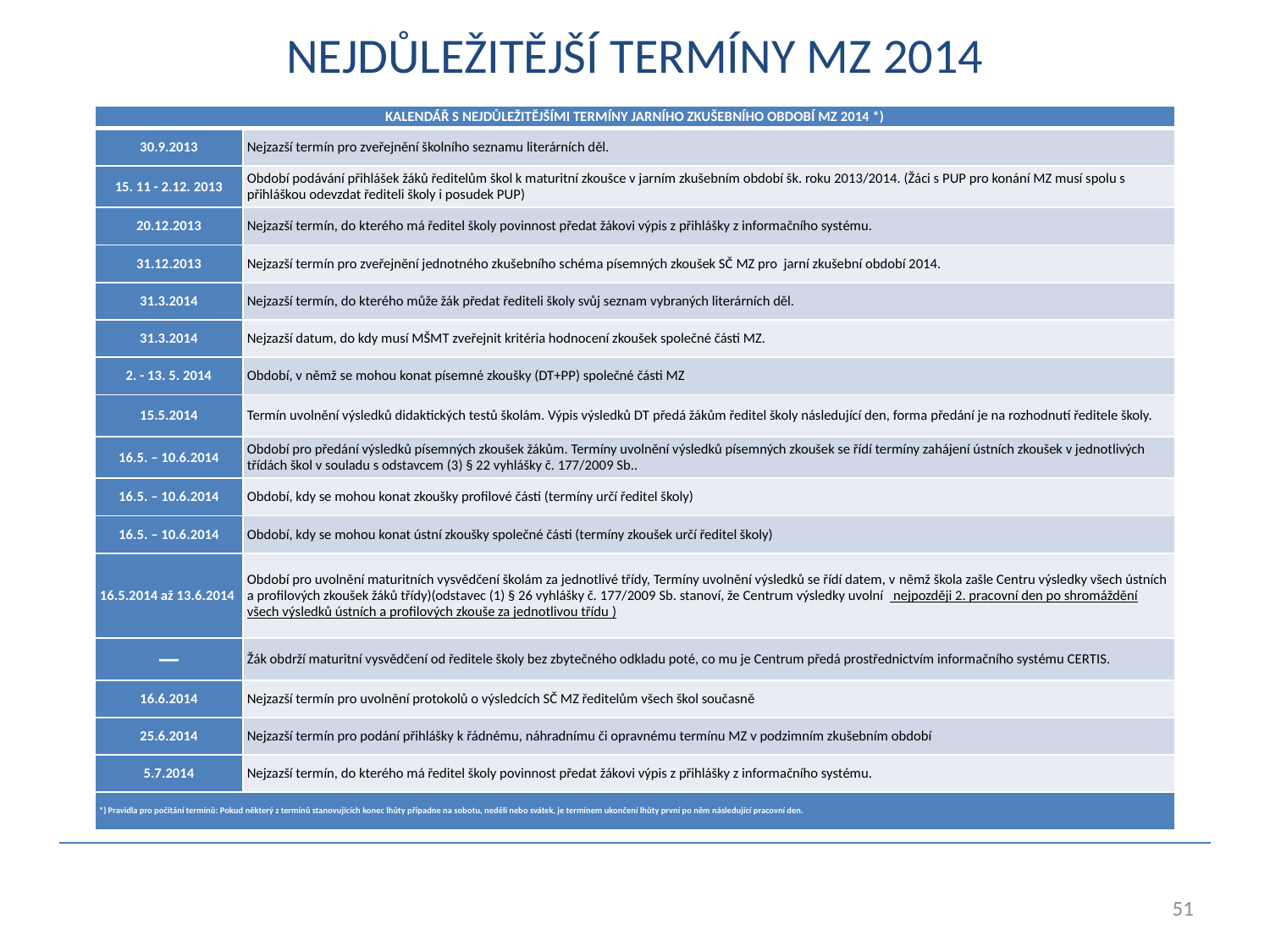

NEJDŮLEŽITĚJŠÍ TERMÍNY MZ 2014
| KALENDÁŘ S NEJDŮLEŽITĚJŠÍMI TERMÍNY JARNÍHO ZKUŠEBNÍHO OBDOBÍ MZ 2014 \*) |  |
| --- | --- |
| 30.9.2013 | Nejzazší termín pro zveřejnění školního seznamu literárních děl. |
| 15. 11 - 2.12. 2013 | Období podávání přihlášek žáků ředitelům škol k maturitní zkoušce v jarním zkušebním období šk. roku 2013/2014. (Žáci s PUP pro konání MZ musí spolu s přihláškou odevzdat řediteli školy i posudek PUP) |
| 20.12.2013 | Nejzazší termín, do kterého má ředitel školy povinnost předat žákovi výpis z přihlášky z informačního systému. |
| 31.12.2013 | Nejzazší termín pro zveřejnění jednotného zkušebního schéma písemných zkoušek SČ MZ pro jarní zkušební období 2014. |
| 31.3.2014 | Nejzazší termín, do kterého může žák předat řediteli školy svůj seznam vybraných literárních děl. |
| 31.3.2014 | Nejzazší datum, do kdy musí MŠMT zveřejnit kritéria hodnocení zkoušek společné části MZ. |
| 2. - 13. 5. 2014 | Období, v němž se mohou konat písemné zkoušky (DT+PP) společné části MZ |
| 15.5.2014 | Termín uvolnění výsledků didaktických testů školám. Výpis výsledků DT předá žákům ředitel školy následující den, forma předání je na rozhodnutí ředitele školy. |
| 16.5. – 10.6.2014 | Období pro předání výsledků písemných zkoušek žákům. Termíny uvolnění výsledků písemných zkoušek se řídí termíny zahájení ústních zkoušek v jednotlivých třídách škol v souladu s odstavcem (3) § 22 vyhlášky č. 177/2009 Sb.. |
| 16.5. – 10.6.2014 | Období, kdy se mohou konat zkoušky profilové části (termíny určí ředitel školy) |
| 16.5. – 10.6.2014 | Období, kdy se mohou konat ústní zkoušky společné části (termíny zkoušek určí ředitel školy) |
| 16.5.2014 až 13.6.2014 | Období pro uvolnění maturitních vysvědčení školám za jednotlivé třídy, Termíny uvolnění výsledků se řídí datem, v němž škola zašle Centru výsledky všech ústních a profilových zkoušek žáků třídy)(odstavec (1) § 26 vyhlášky č. 177/2009 Sb. stanoví, že Centrum výsledky uvolní nejpozději 2. pracovní den po shromáždění všech výsledků ústních a profilových zkouše za jednotlivou třídu ) |
| — | Žák obdrží maturitní vysvědčení od ředitele školy bez zbytečného odkladu poté, co mu je Centrum předá prostřednictvím informačního systému CERTIS. |
| 16.6.2014 | Nejzazší termín pro uvolnění protokolů o výsledcích SČ MZ ředitelům všech škol současně |
| 25.6.2014 | Nejzazší termín pro podání přihlášky k řádnému, náhradnímu či opravnému termínu MZ v podzimním zkušebním období |
| 5.7.2014 | Nejzazší termín, do kterého má ředitel školy povinnost předat žákovi výpis z přihlášky z informačního systému. |
| \*) Pravidla pro počítání termínů: Pokud některý z termínů stanovujících konec lhůty připadne na sobotu, neděli nebo svátek, je termínem ukončení lhůty první po něm následující pracovní den. |  |
51